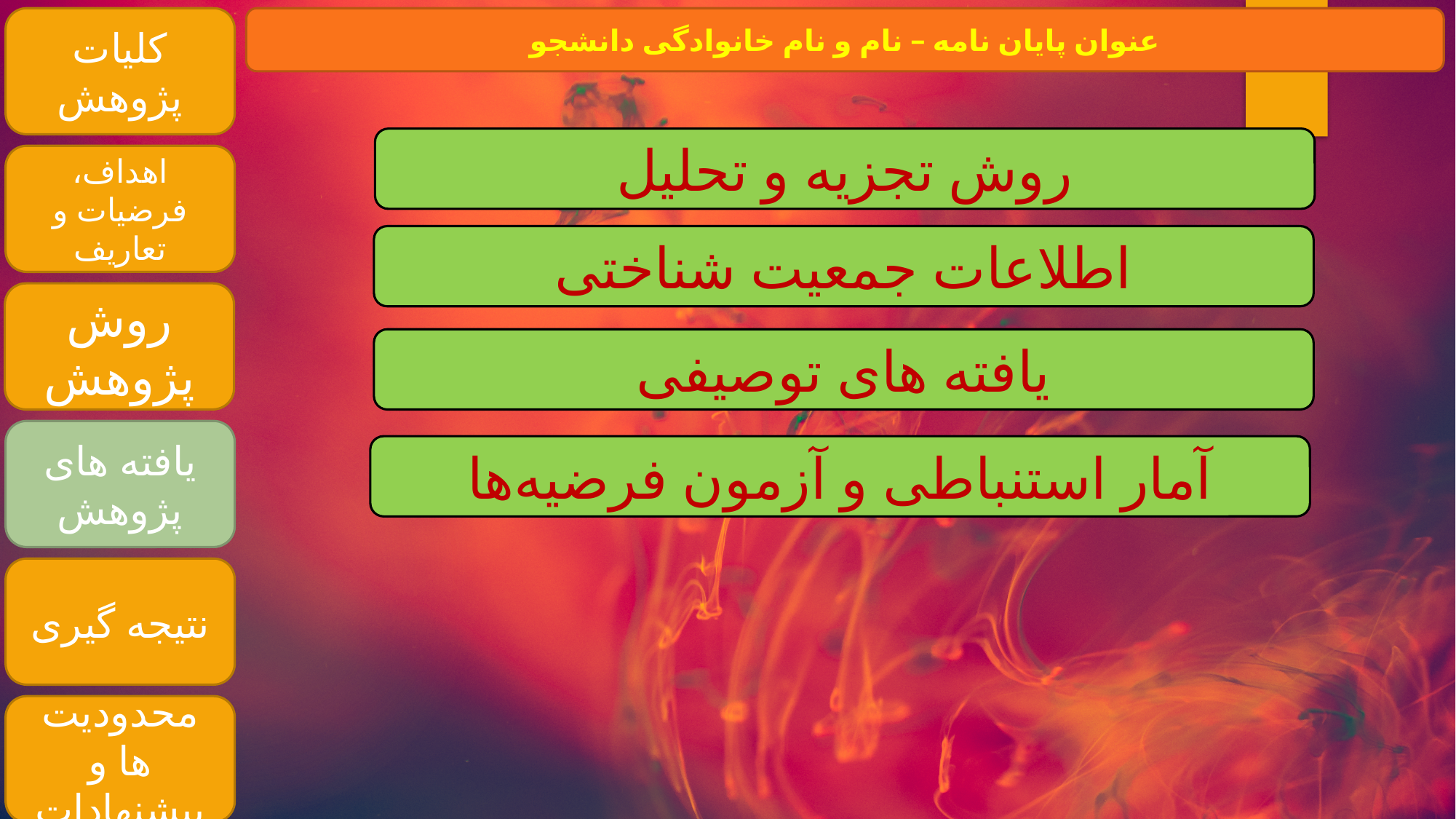

کلیات پژوهش
عنوان پایان نامه – نام و نام خانوادگی دانشجو
روش تجزیه و تحلیل
اهداف، فرضیات و تعاریف
اطلاعات جمعیت شناختی
روش پژوهش
یافته های توصیفی
یافته های پژوهش
آمار استنباطی و آزمون فرضیه‌ها
نتیجه گیری
محدودیت ها و پیشنهادات